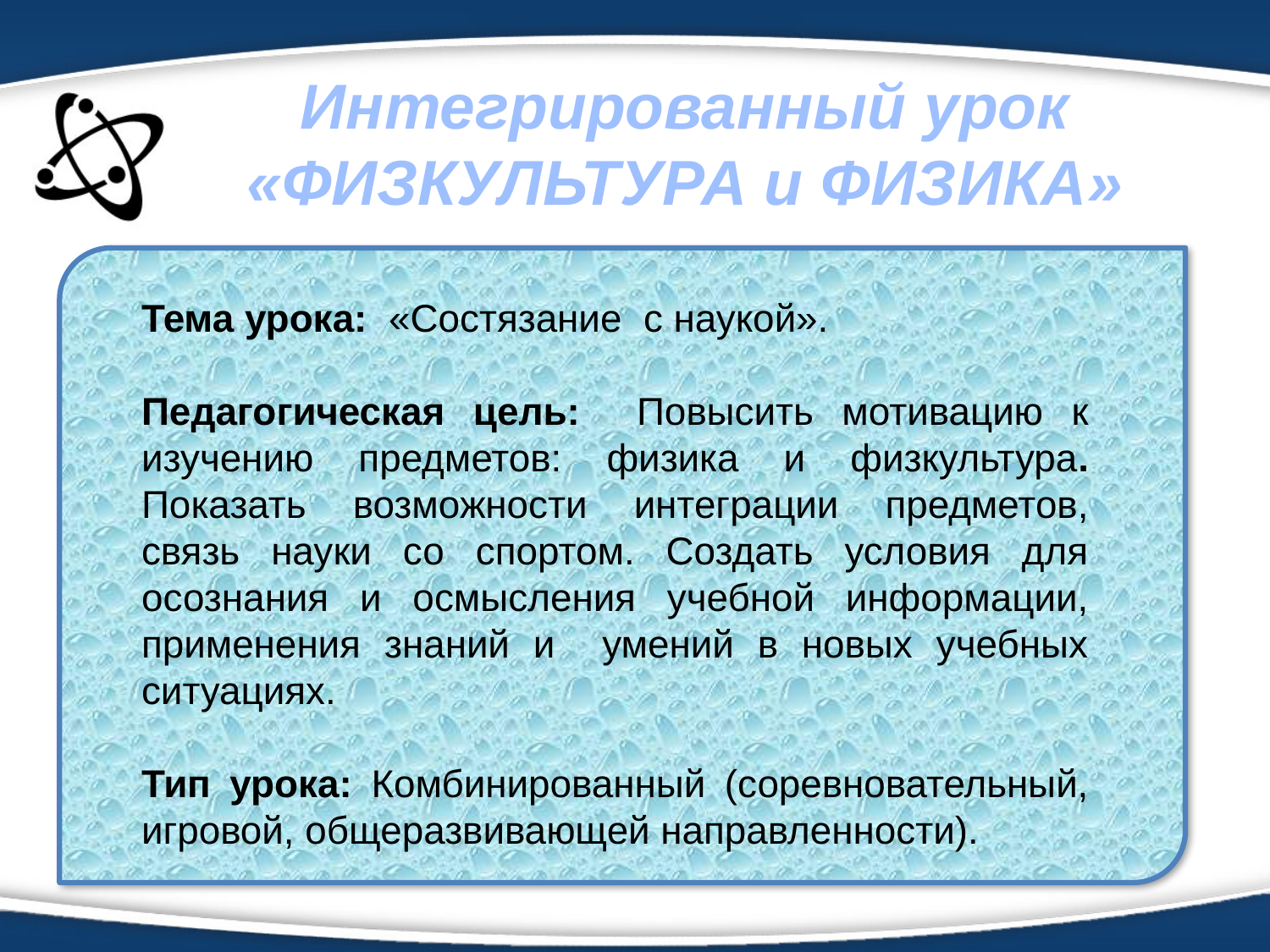

Интегрированный урок «ФИЗКУЛЬТУРА и ФИЗИКА»

Тема урока:  «Состязание  с наукой».

Педагогическая цель:  Повысить мотивацию к изучению предметов: физика и физкультура. Показать возможности интеграции предметов, связь науки со спортом. Создать условия для осознания и осмысления учебной информации, применения знаний и  умений в новых учебных ситуациях.

Тип урока: Комбинированный (соревновательный, игровой, общеразвивающей направленности).